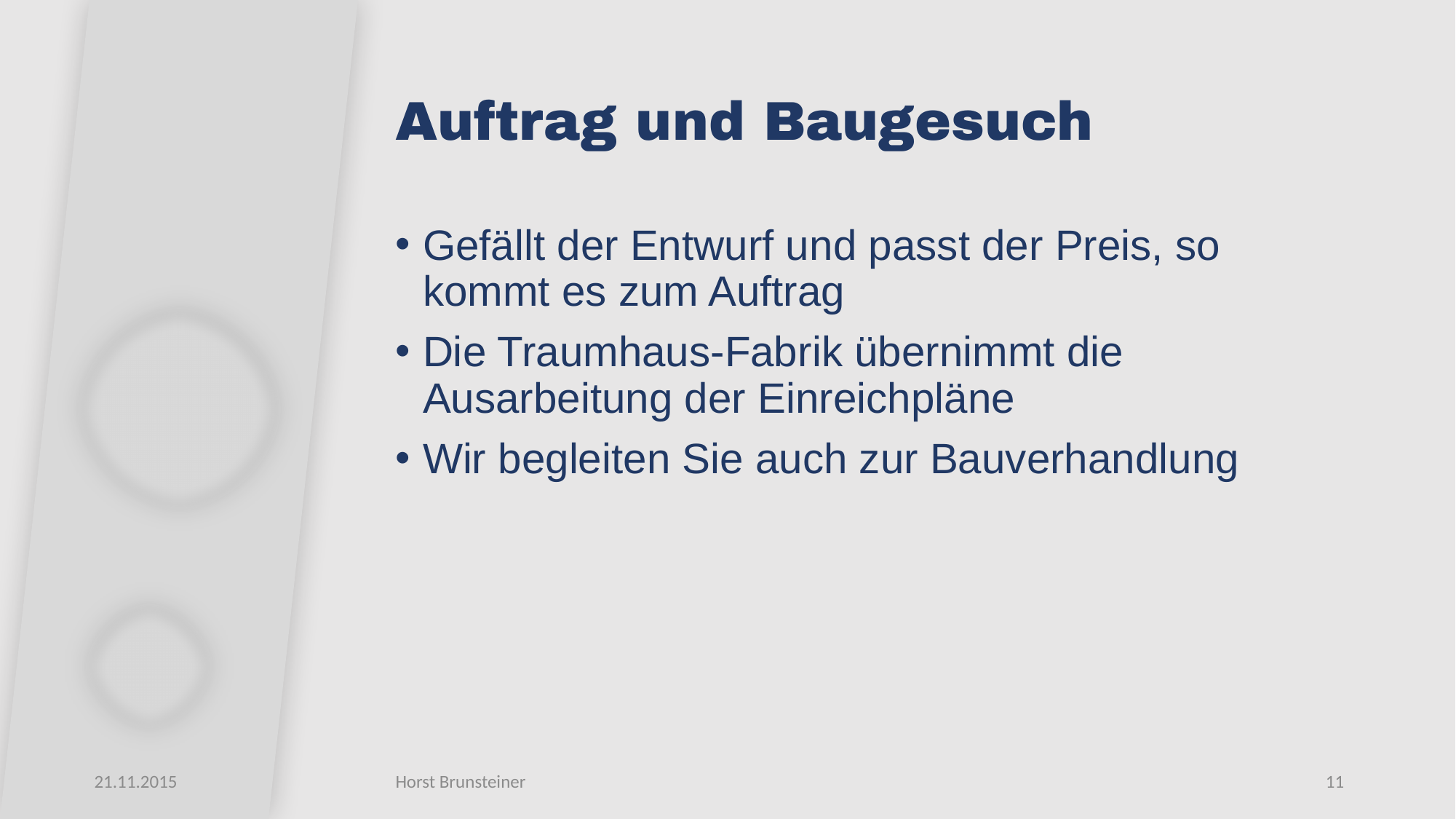

# Auftrag und Baugesuch
Gefällt der Entwurf und passt der Preis, so kommt es zum Auftrag
Die Traumhaus-Fabrik übernimmt die Ausarbeitung der Einreichpläne
Wir begleiten Sie auch zur Bauverhandlung
21.11.2015
Horst Brunsteiner
11